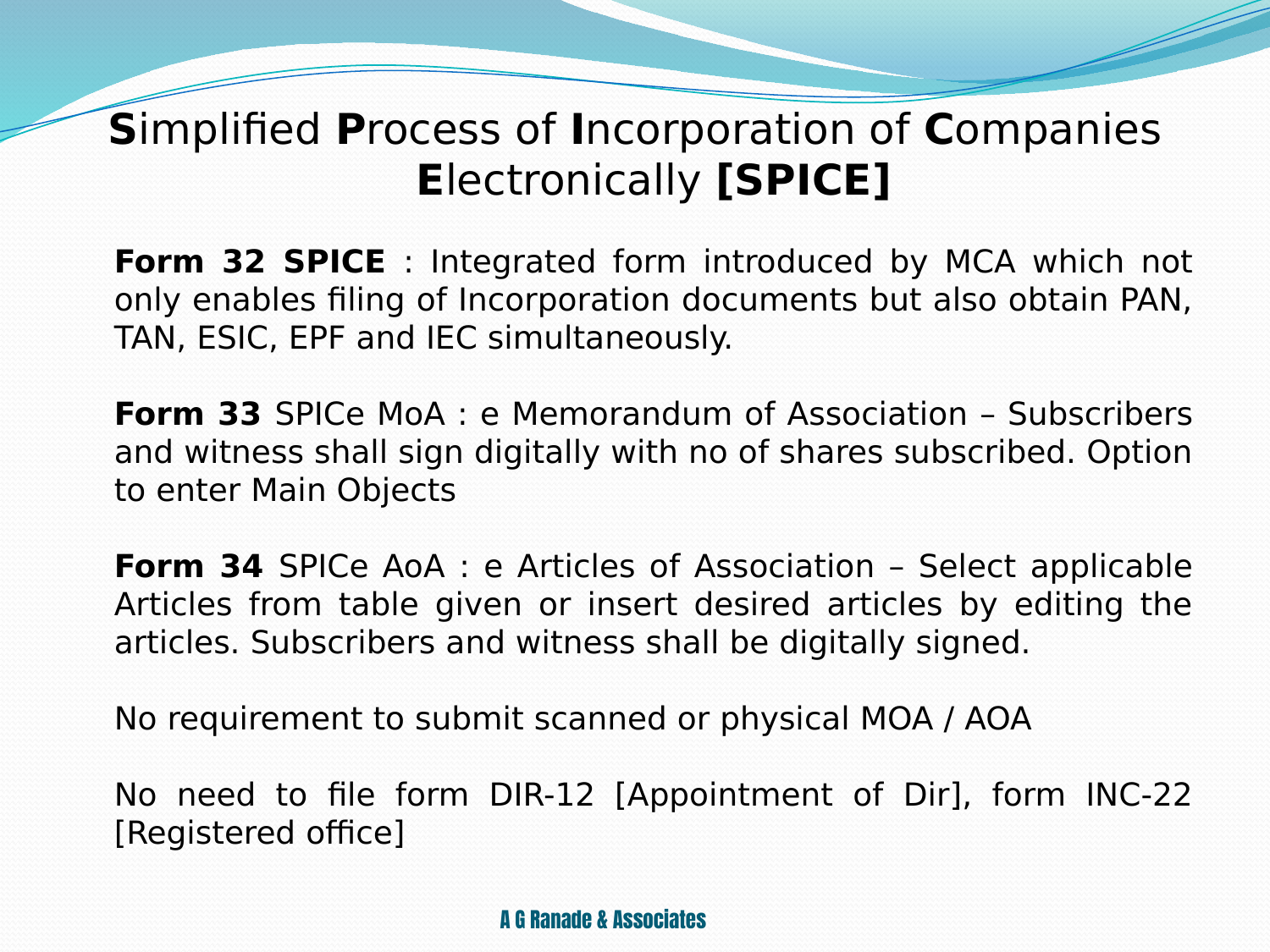

Simplified Process of Incorporation of Companies Electronically [SPICE]

	Form 32 SPICE : Integrated form introduced by MCA which not only enables filing of Incorporation documents but also obtain PAN, TAN, ESIC, EPF and IEC simultaneously.

	Form 33 SPICe MoA : e Memorandum of Association – Subscribers and witness shall sign digitally with no of shares subscribed. Option to enter Main Objects

	Form 34 SPICe AoA : e Articles of Association – Select applicable Articles from table given or insert desired articles by editing the articles. Subscribers and witness shall be digitally signed.

	No requirement to submit scanned or physical MOA / AOA

	No need to file form DIR-12 [Appointment of Dir], form INC-22 [Registered office]

A G Ranade & Associates